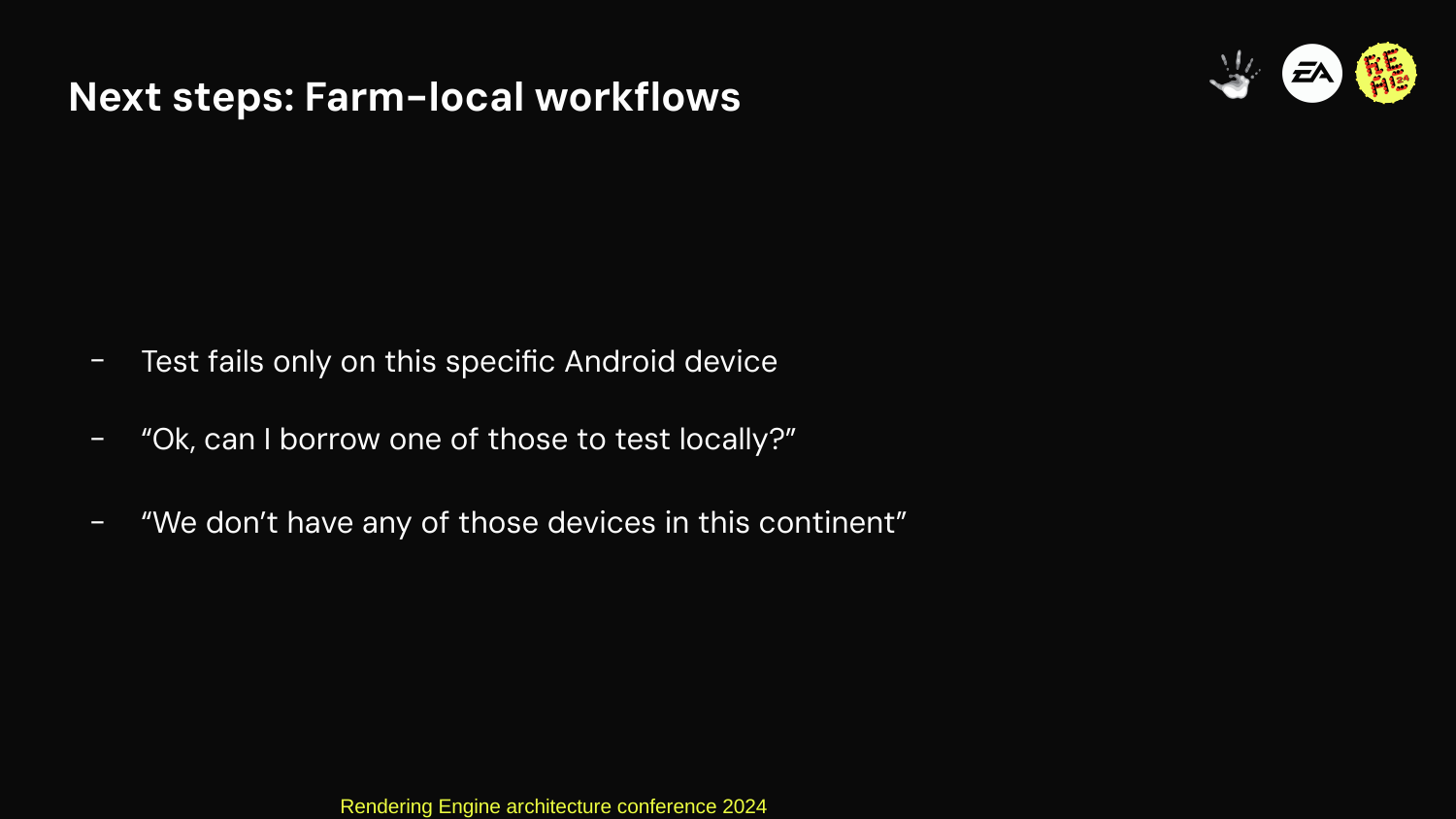

# Next steps: Farm-local workflows
Test fails only on this specific Android device
“Ok, can I borrow one of those to test locally?”
“We don’t have any of those devices in this continent”